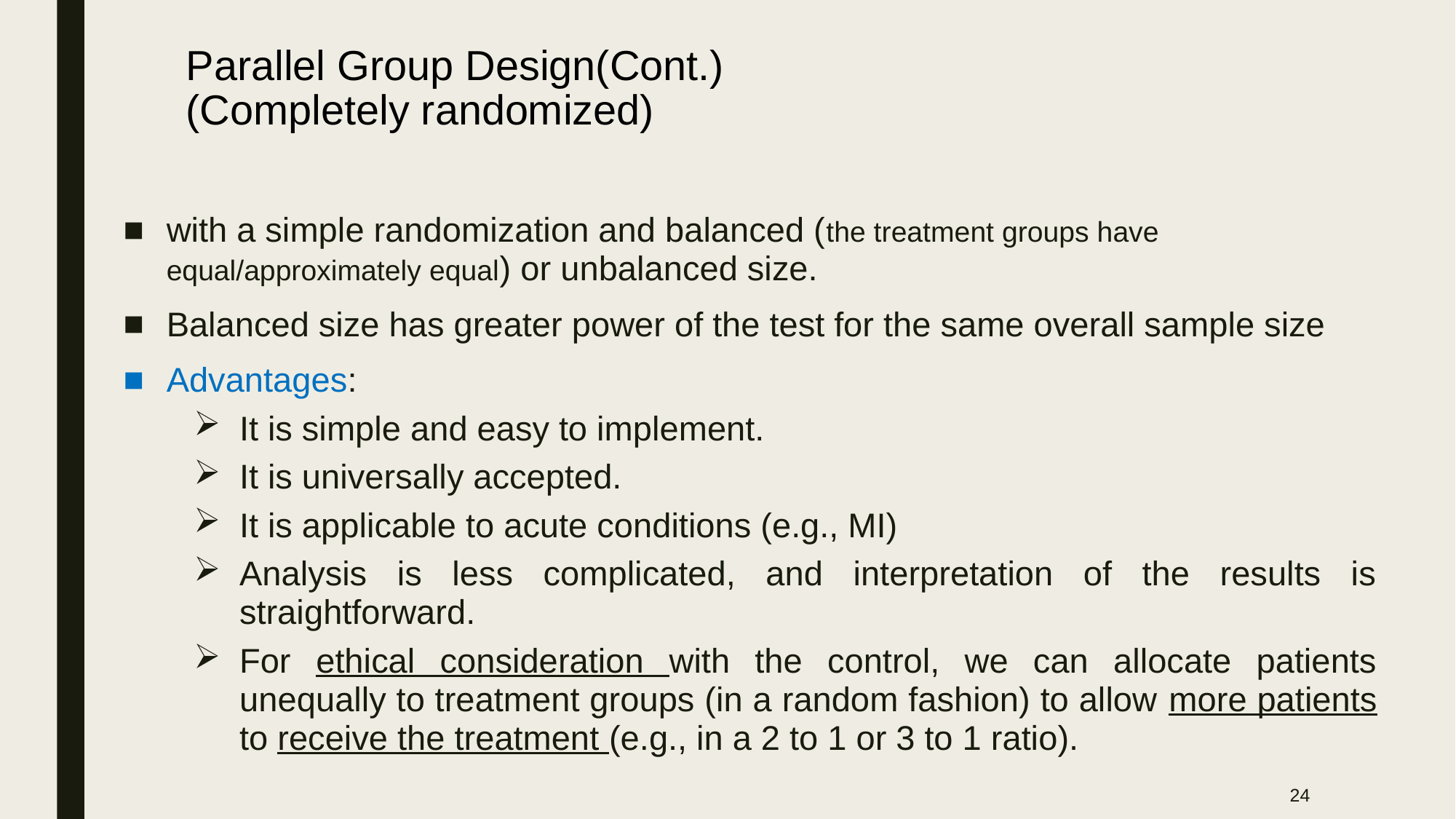

# Parallel Group Design(Cont.) (Completely randomized)
with a simple randomization and balanced (the treatment groups have equal/approximately equal) or unbalanced size.
Balanced size has greater power of the test for the same overall sample size
Advantages:
It is simple and easy to implement.
It is universally accepted.
It is applicable to acute conditions (e.g., MI)
Analysis is less complicated, and interpretation of the results is straightforward.
For ethical consideration with the control, we can allocate patients unequally to treatment groups (in a random fashion) to allow more patients to receive the treatment (e.g., in a 2 to 1 or 3 to 1 ratio).

24